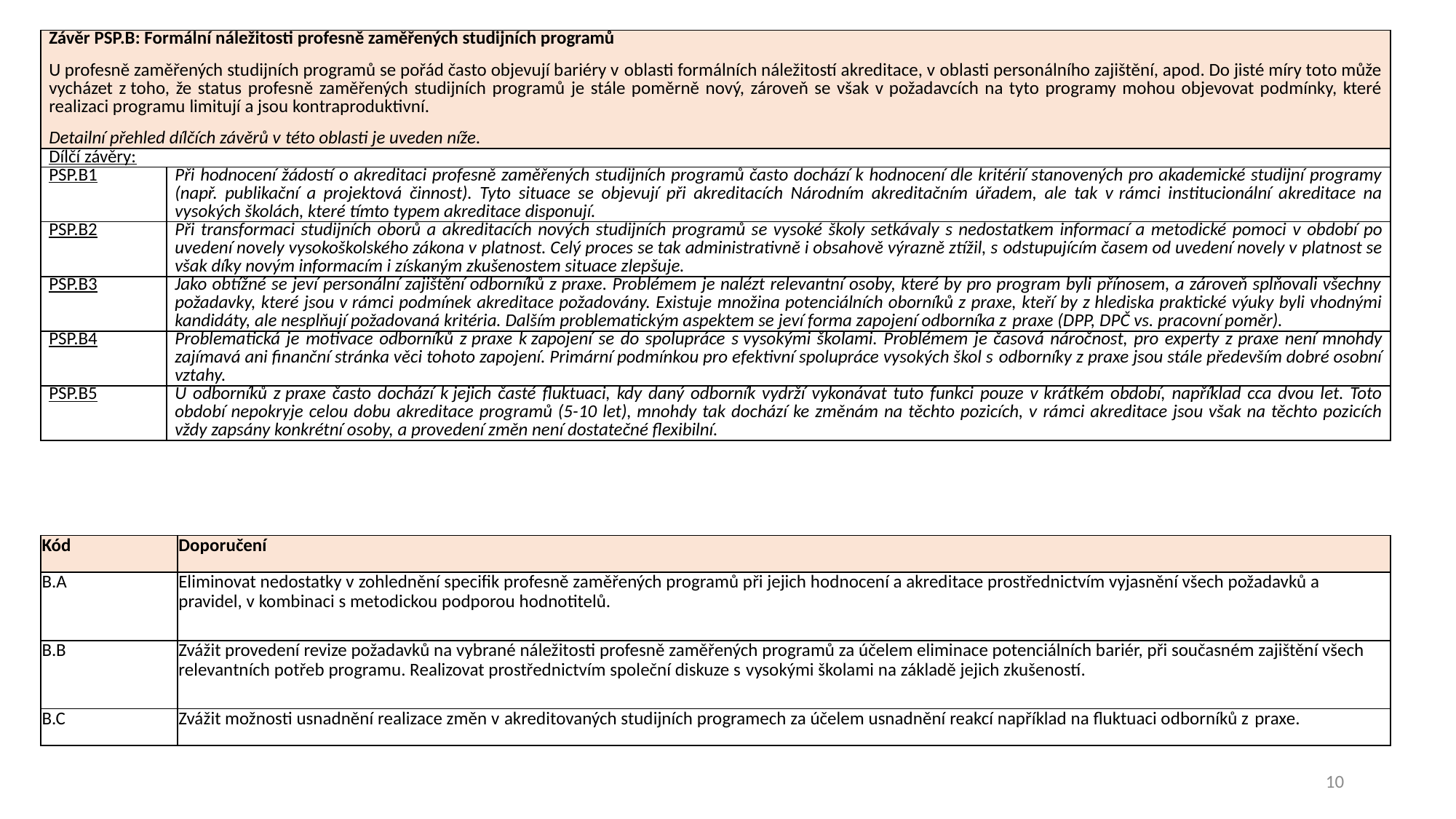

| Závěr PSP.B: Formální náležitosti profesně zaměřených studijních programů U profesně zaměřených studijních programů se pořád často objevují bariéry v oblasti formálních náležitostí akreditace, v oblasti personálního zajištění, apod. Do jisté míry toto může vycházet z toho, že status profesně zaměřených studijních programů je stále poměrně nový, zároveň se však v požadavcích na tyto programy mohou objevovat podmínky, které realizaci programu limitují a jsou kontraproduktivní. Detailní přehled dílčích závěrů v této oblasti je uveden níže. |  |
| --- | --- |
| Dílčí závěry: |  |
| PSP.B1 | Při hodnocení žádostí o akreditaci profesně zaměřených studijních programů často dochází k hodnocení dle kritérií stanovených pro akademické studijní programy (např. publikační a projektová činnost). Tyto situace se objevují při akreditacích Národním akreditačním úřadem, ale tak v rámci institucionální akreditace na vysokých školách, které tímto typem akreditace disponují. |
| PSP.B2 | Při transformaci studijních oborů a akreditacích nových studijních programů se vysoké školy setkávaly s nedostatkem informací a metodické pomoci v období po uvedení novely vysokoškolského zákona v platnost. Celý proces se tak administrativně i obsahově výrazně ztížil, s odstupujícím časem od uvedení novely v platnost se však díky novým informacím i získaným zkušenostem situace zlepšuje. |
| PSP.B3 | Jako obtížné se jeví personální zajištění odborníků z praxe. Problémem je nalézt relevantní osoby, které by pro program byli přínosem, a zároveň splňovali všechny požadavky, které jsou v rámci podmínek akreditace požadovány. Existuje množina potenciálních oborníků z praxe, kteří by z hlediska praktické výuky byli vhodnými kandidáty, ale nesplňují požadovaná kritéria. Dalším problematickým aspektem se jeví forma zapojení odborníka z praxe (DPP, DPČ vs. pracovní poměr). |
| PSP.B4 | Problematická je motivace odborníků z praxe k zapojení se do spolupráce s vysokými školami. Problémem je časová náročnost, pro experty z praxe není mnohdy zajímavá ani finanční stránka věci tohoto zapojení. Primární podmínkou pro efektivní spolupráce vysokých škol s odborníky z praxe jsou stále především dobré osobní vztahy. |
| PSP.B5 | U odborníků z praxe často dochází k jejich časté fluktuaci, kdy daný odborník vydrží vykonávat tuto funkci pouze v krátkém období, například cca dvou let. Toto období nepokryje celou dobu akreditace programů (5-10 let), mnohdy tak dochází ke změnám na těchto pozicích, v rámci akreditace jsou však na těchto pozicích vždy zapsány konkrétní osoby, a provedení změn není dostatečné flexibilní. |
| Kód | Doporučení |
| --- | --- |
| B.A | Eliminovat nedostatky v zohlednění specifik profesně zaměřených programů při jejich hodnocení a akreditace prostřednictvím vyjasnění všech požadavků a pravidel, v kombinaci s metodickou podporou hodnotitelů. |
| B.B | Zvážit provedení revize požadavků na vybrané náležitosti profesně zaměřených programů za účelem eliminace potenciálních bariér, při současném zajištění všech relevantních potřeb programu. Realizovat prostřednictvím společní diskuze s vysokými školami na základě jejich zkušeností. |
| B.C | Zvážit možnosti usnadnění realizace změn v akreditovaných studijních programech za účelem usnadnění reakcí například na fluktuaci odborníků z praxe. |
10